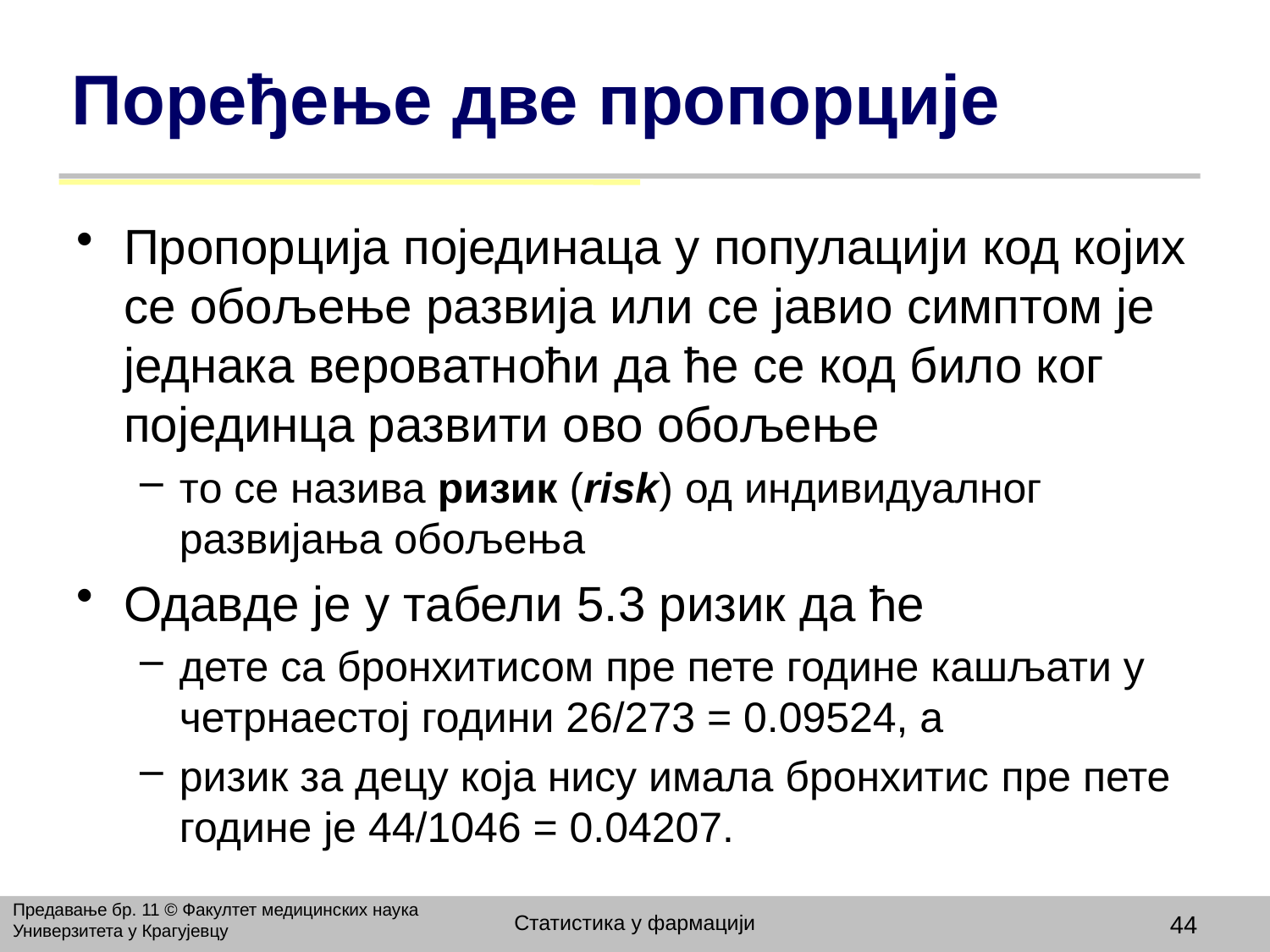

# Поређење две пропорције
Пропорција појединаца у популацији код којих се обољење развија или се јавио симптом је једнака вероватноћи да ће се код било ког појединца развити ово обољење
то се назива ризик (risk) од индивидуалног развијања обољења
Одавде је у табели 5.3 ризик да ће
дете са бронхитисом пре пете године кашљати у четрнаестој години 26/273 = 0.09524, а
ризик за децу која нису имала бронхитис пре пете године је 44/1046 = 0.04207.
Предавање бр. 11 © Факултет медицинских наука Универзитета у Крагујевцу
Статистика у фармацији
44